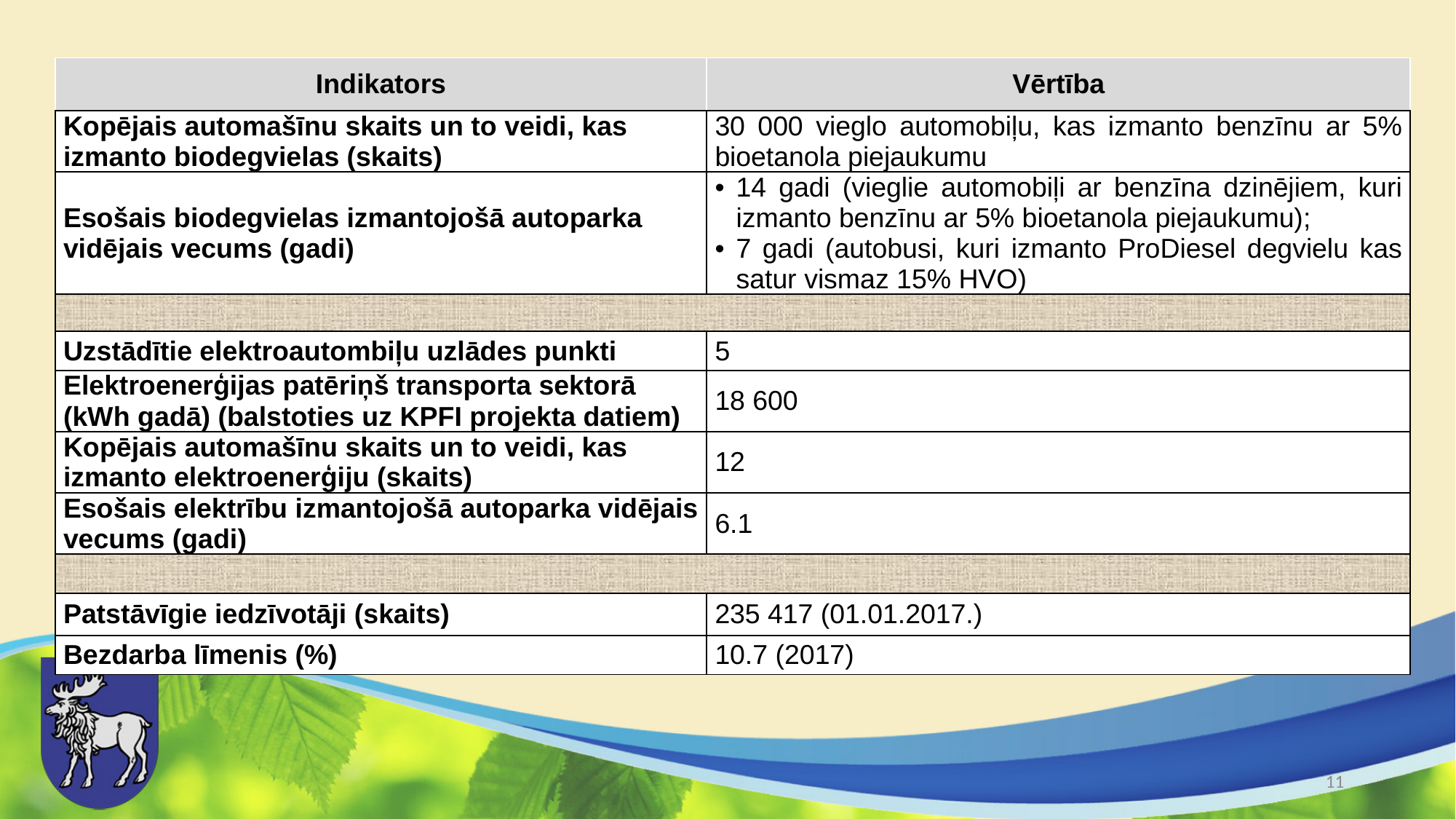

| Indikators | Vērtība |
| --- | --- |
| Kopējais automašīnu skaits un to veidi, kas izmanto biodegvielas (skaits) | 30 000 vieglo automobiļu, kas izmanto benzīnu ar 5% bioetanola piejaukumu |
| Esošais biodegvielas izmantojošā autoparka vidējais vecums (gadi) | 14 gadi (vieglie automobiļi ar benzīna dzinējiem, kuri izmanto benzīnu ar 5% bioetanola piejaukumu); 7 gadi (autobusi, kuri izmanto ProDiesel degvielu kas satur vismaz 15% HVO) |
|  |  |
| Uzstādītie elektroautombiļu uzlādes punkti | 5 |
| Elektroenerģijas patēriņš transporta sektorā (kWh gadā) (balstoties uz KPFI projekta datiem) | 18 600 |
| Kopējais automašīnu skaits un to veidi, kas izmanto elektroenerģiju (skaits) | 12 |
| Esošais elektrību izmantojošā autoparka vidējais vecums (gadi) | 6.1 |
|  |  |
| Patstāvīgie iedzīvotāji (skaits) | 235 417 (01.01.2017.) |
| Bezdarba līmenis (%) | 10.7 (2017) |
11